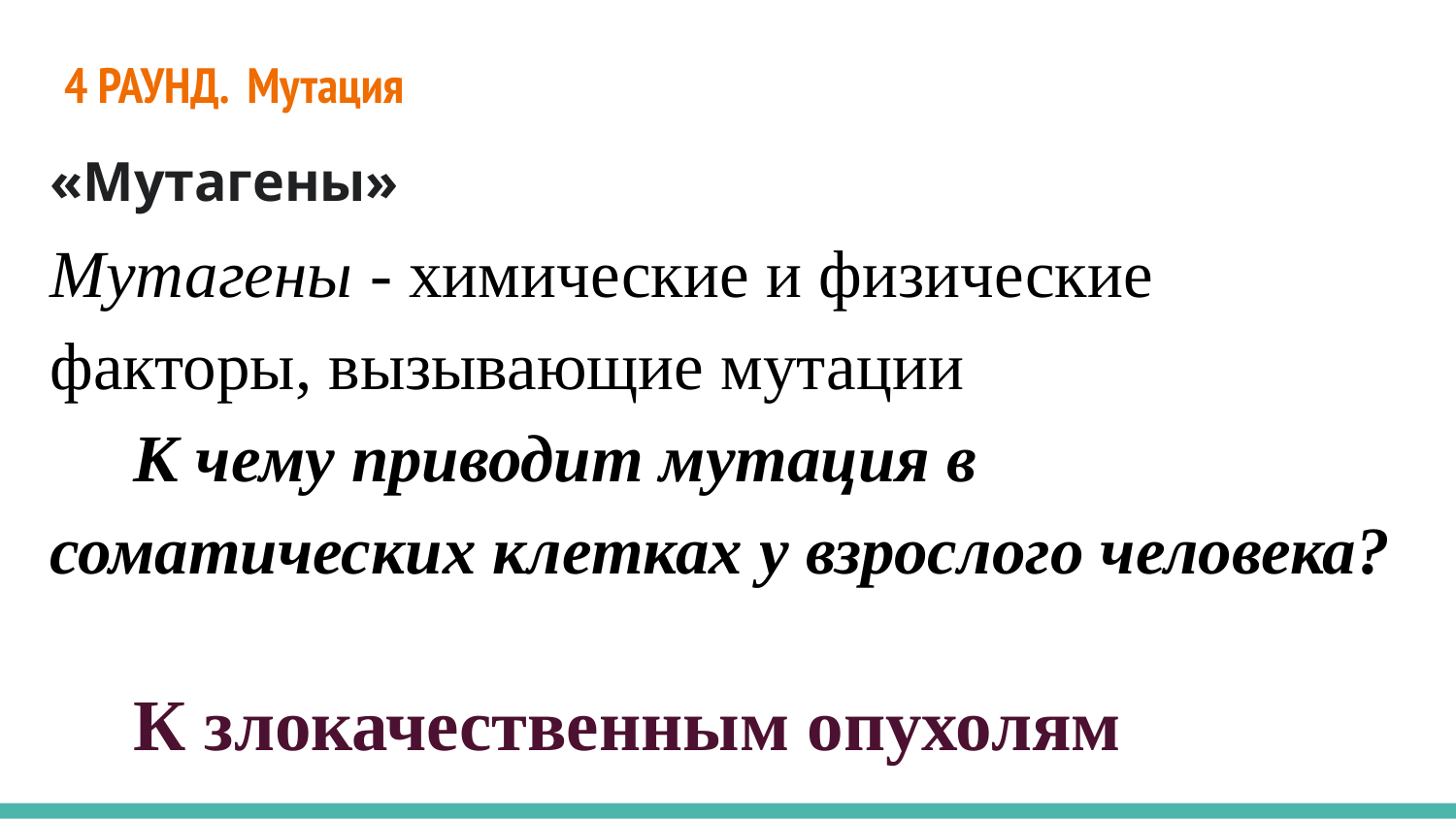

# 4 РАУНД.  Мутация
«Мутагены»
Мутагены - химические и физические факторы, вызывающие мутации
     К чему приводит мутация в соматических клетках у взрослого человека?
К злокачественным опухолям